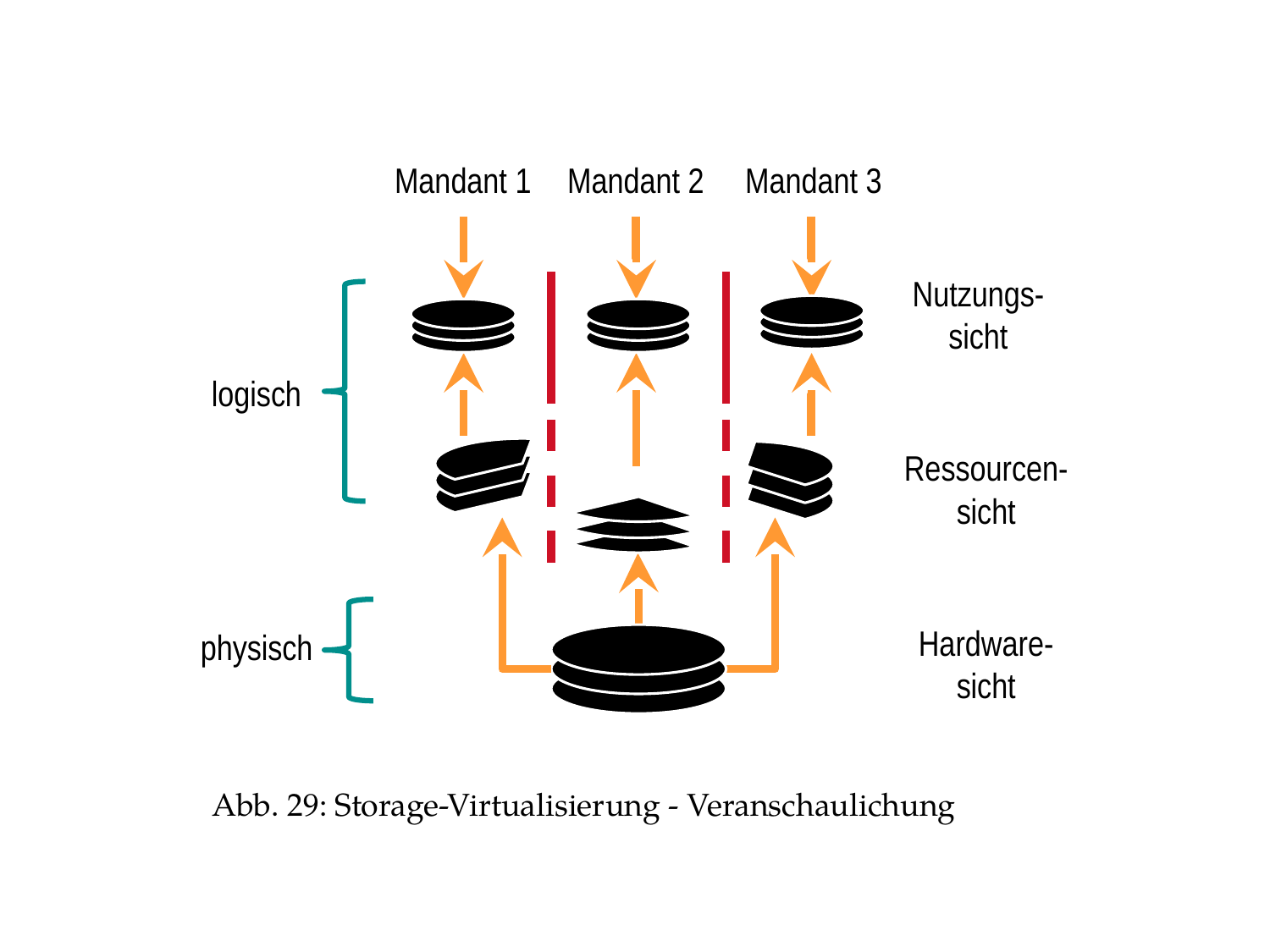

Mandant 1
Mandant 2
Mandant 3
Nutzungs-sicht

logisch

Ressourcen-sicht

Hardware-
sicht

physisch
Abb. 29: Storage-Virtualisierung - Veranschaulichung